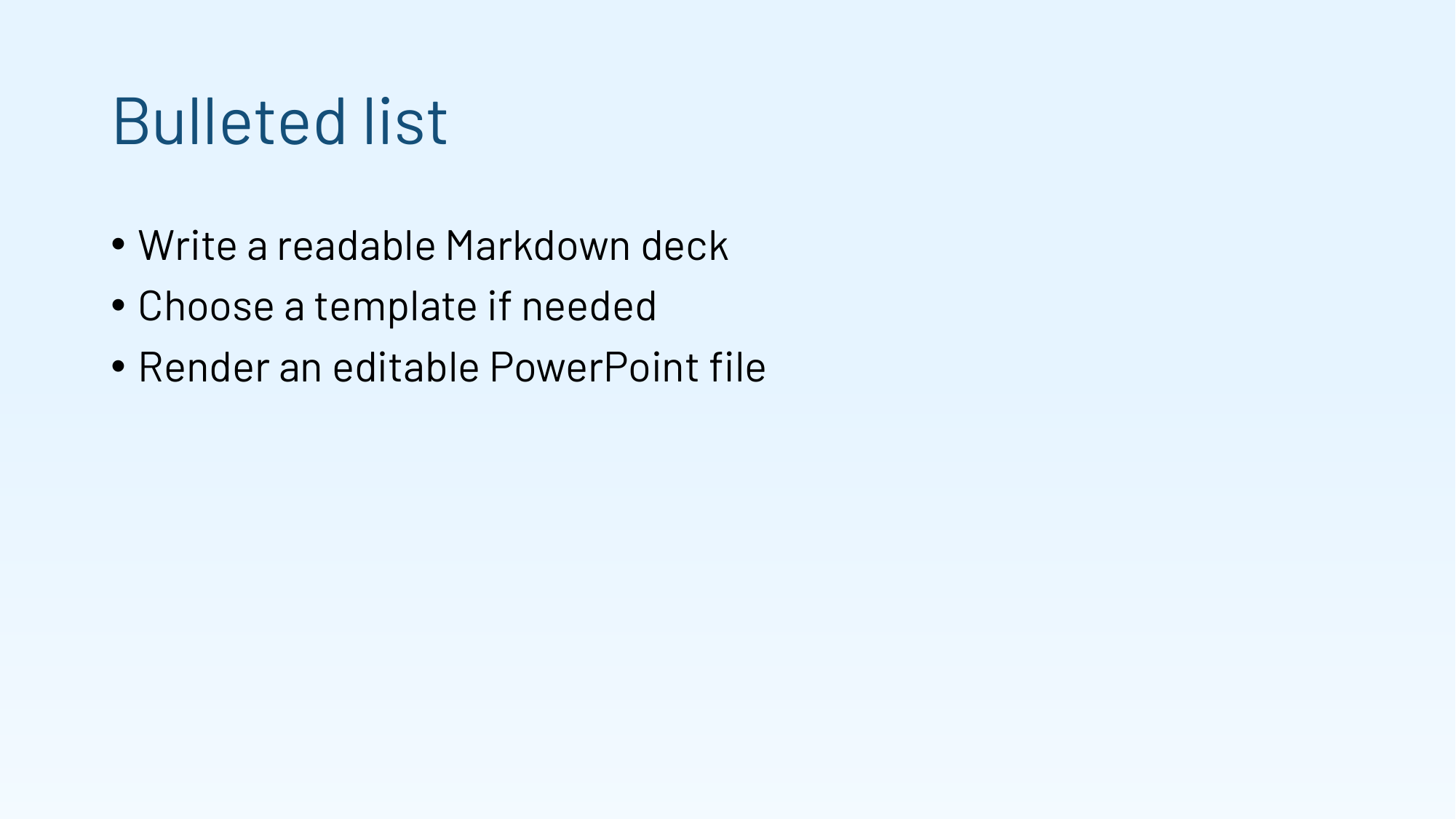

# Bulleted list
Write a readable Markdown deck
Choose a template if needed
Render an editable PowerPoint file